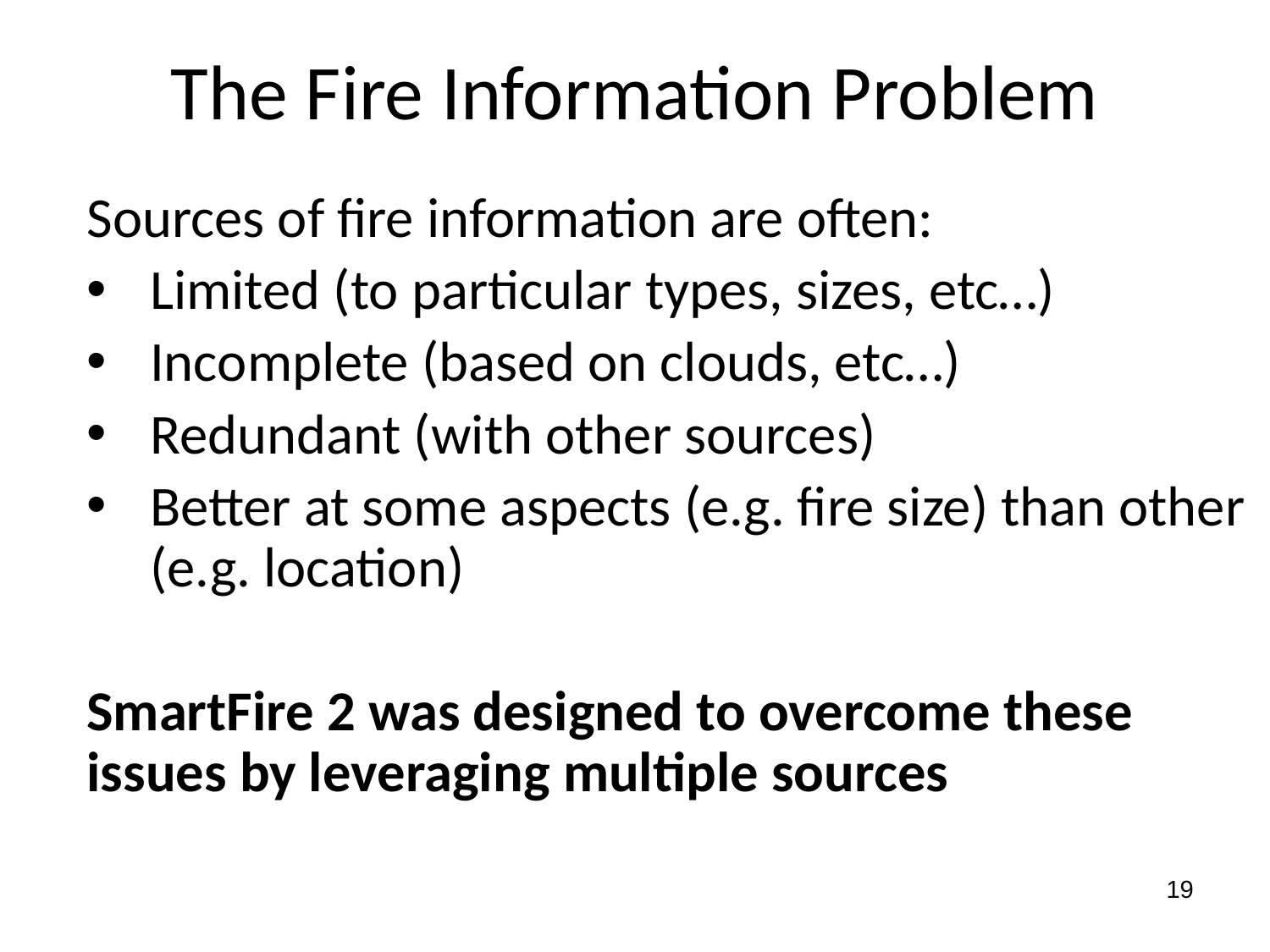

# The Fire Information Problem
Sources of fire information are often:
Limited (to particular types, sizes, etc…)
Incomplete (based on clouds, etc…)
Redundant (with other sources)
Better at some aspects (e.g. fire size) than other (e.g. location)

SmartFire 2 was designed to overcome these issues by leveraging multiple sources
19